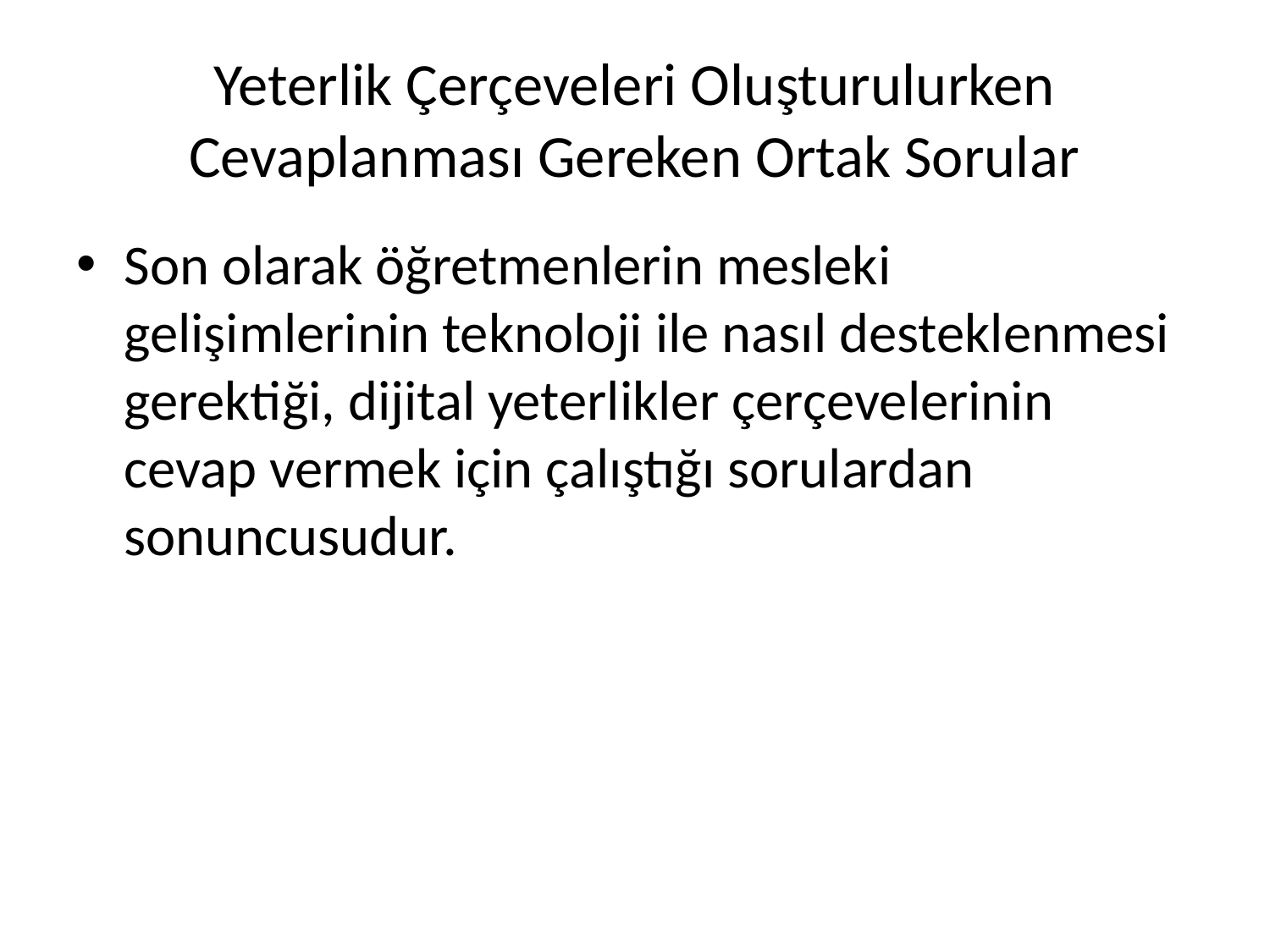

# Yeterlik Çerçeveleri Oluşturulurken Cevaplanması Gereken Ortak Sorular
Son olarak öğretmenlerin mesleki gelişimlerinin teknoloji ile nasıl desteklenmesi gerektiği, dijital yeterlikler çerçevelerinin cevap vermek için çalıştığı sorulardan sonuncusudur.